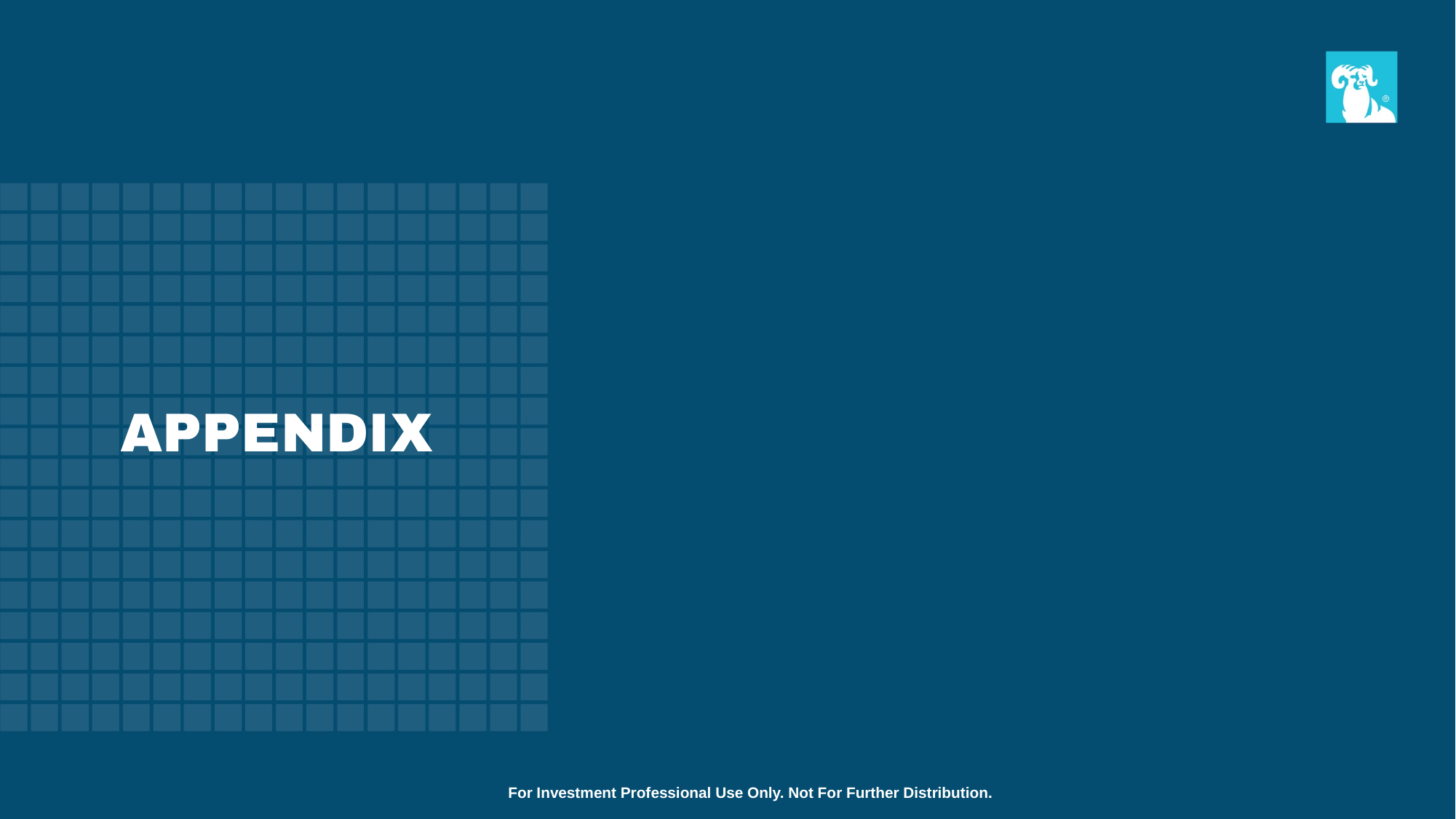

# Appendix
For Investment Professional Use Only. Not For Further Distribution.